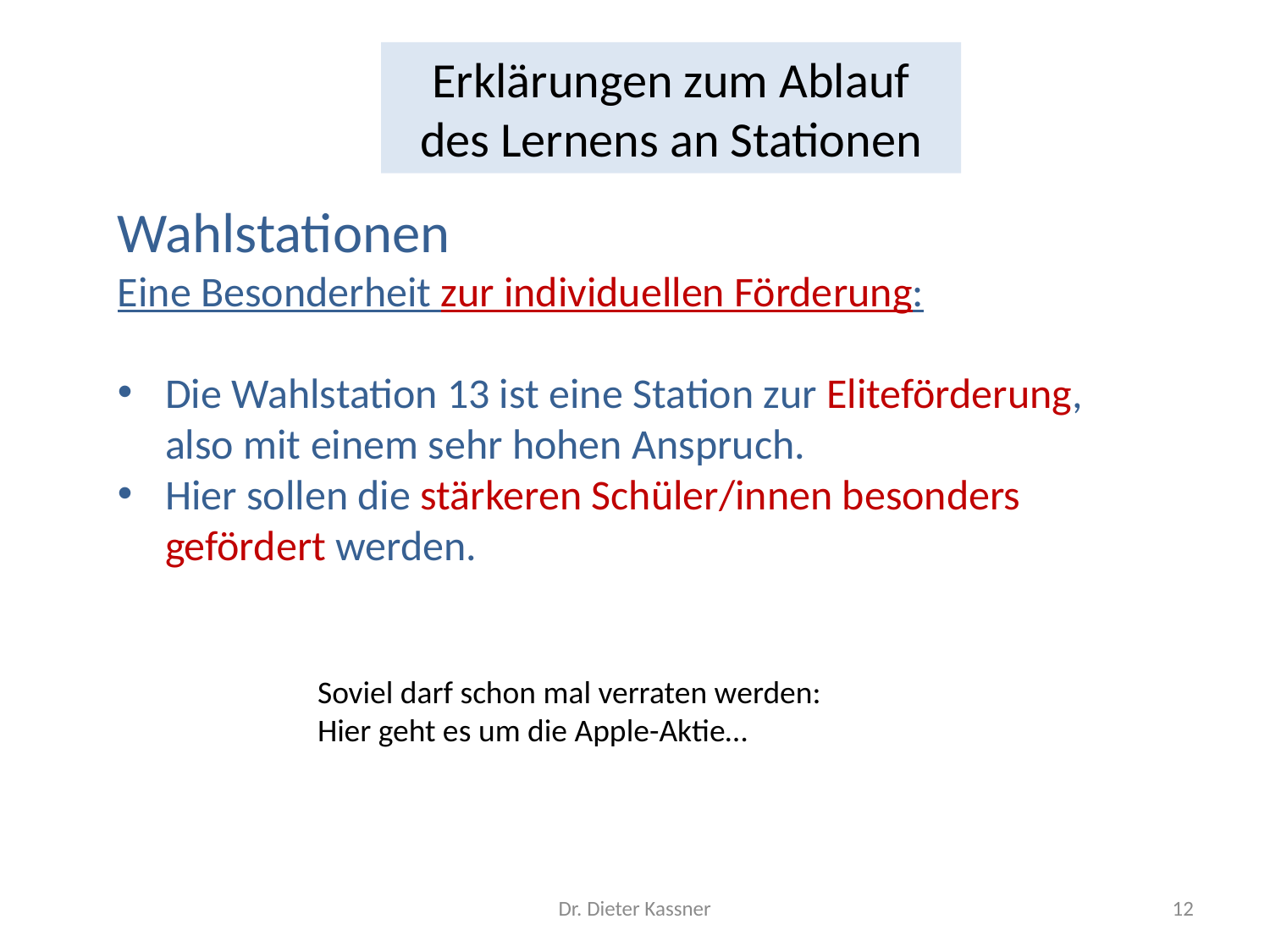

Erklärungen zum Ablauf des Lernens an Stationen
Wahlstationen
Eine Besonderheit zur individuellen Förderung:

Die Wahlstation 13 ist eine Station zur Eliteförderung, also mit einem sehr hohen Anspruch.
Hier sollen die stärkeren Schüler/innen besonders gefördert werden.
Soviel darf schon mal verraten werden:
Hier geht es um die Apple-Aktie…
Dr. Dieter Kassner
12